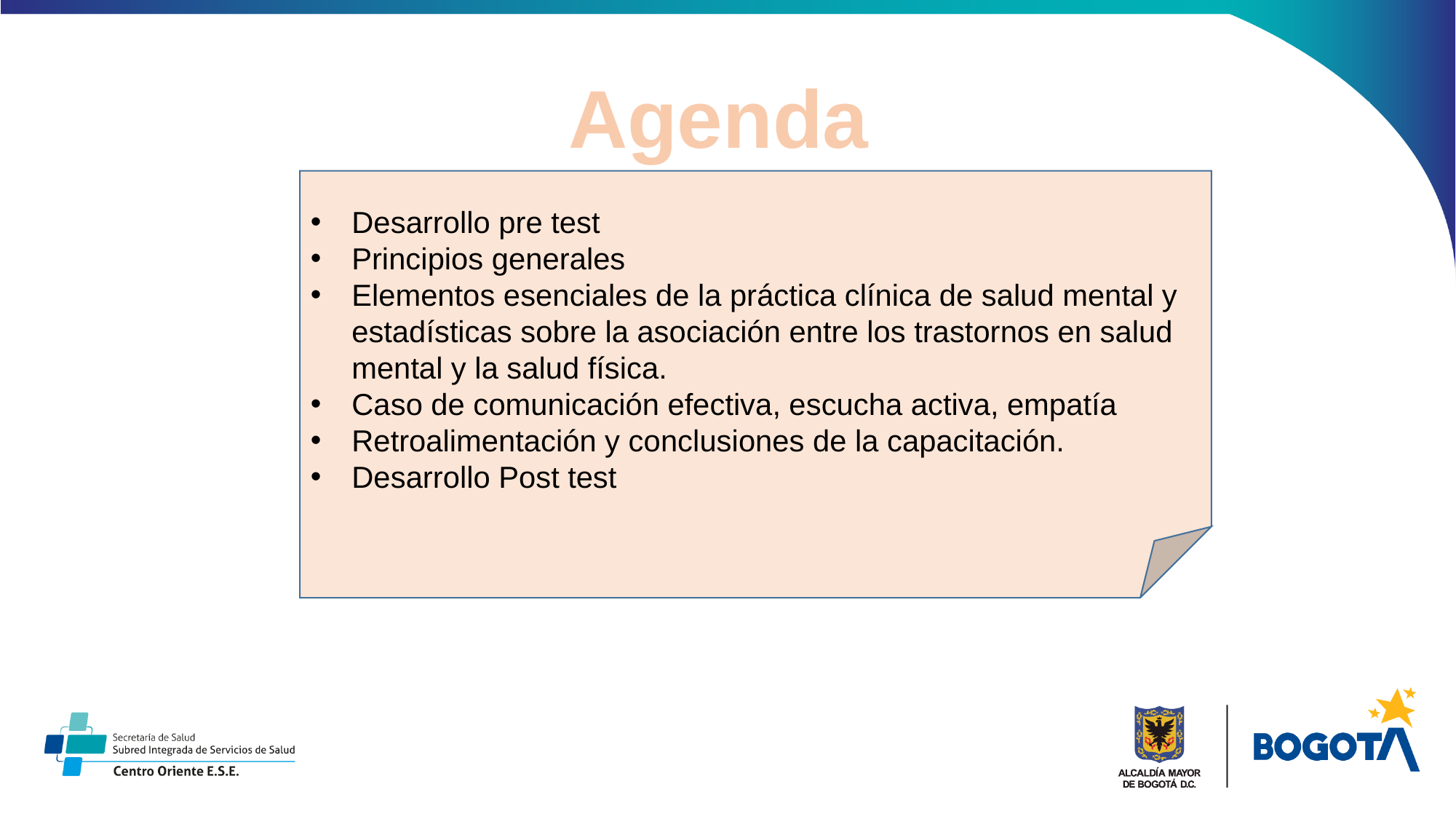

Agenda
Desarrollo pre test
Principios generales
Elementos esenciales de la práctica clínica de salud mental y estadísticas sobre la asociación entre los trastornos en salud mental y la salud física.
Caso de comunicación efectiva, escucha activa, empatía
Retroalimentación y conclusiones de la capacitación.
Desarrollo Post test